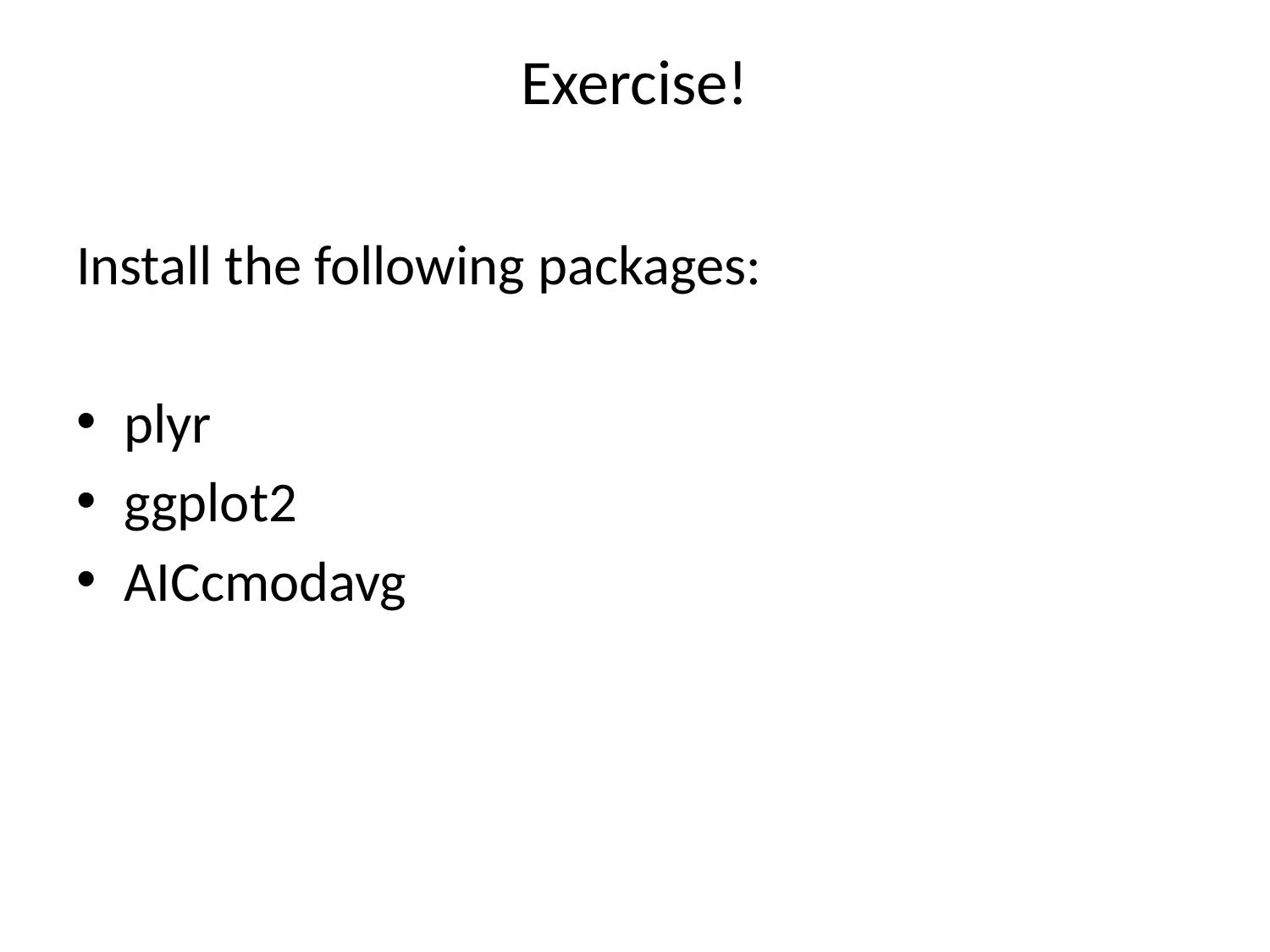

# Exercise!
Install the following packages:

plyr
ggplot2
AICcmodavg